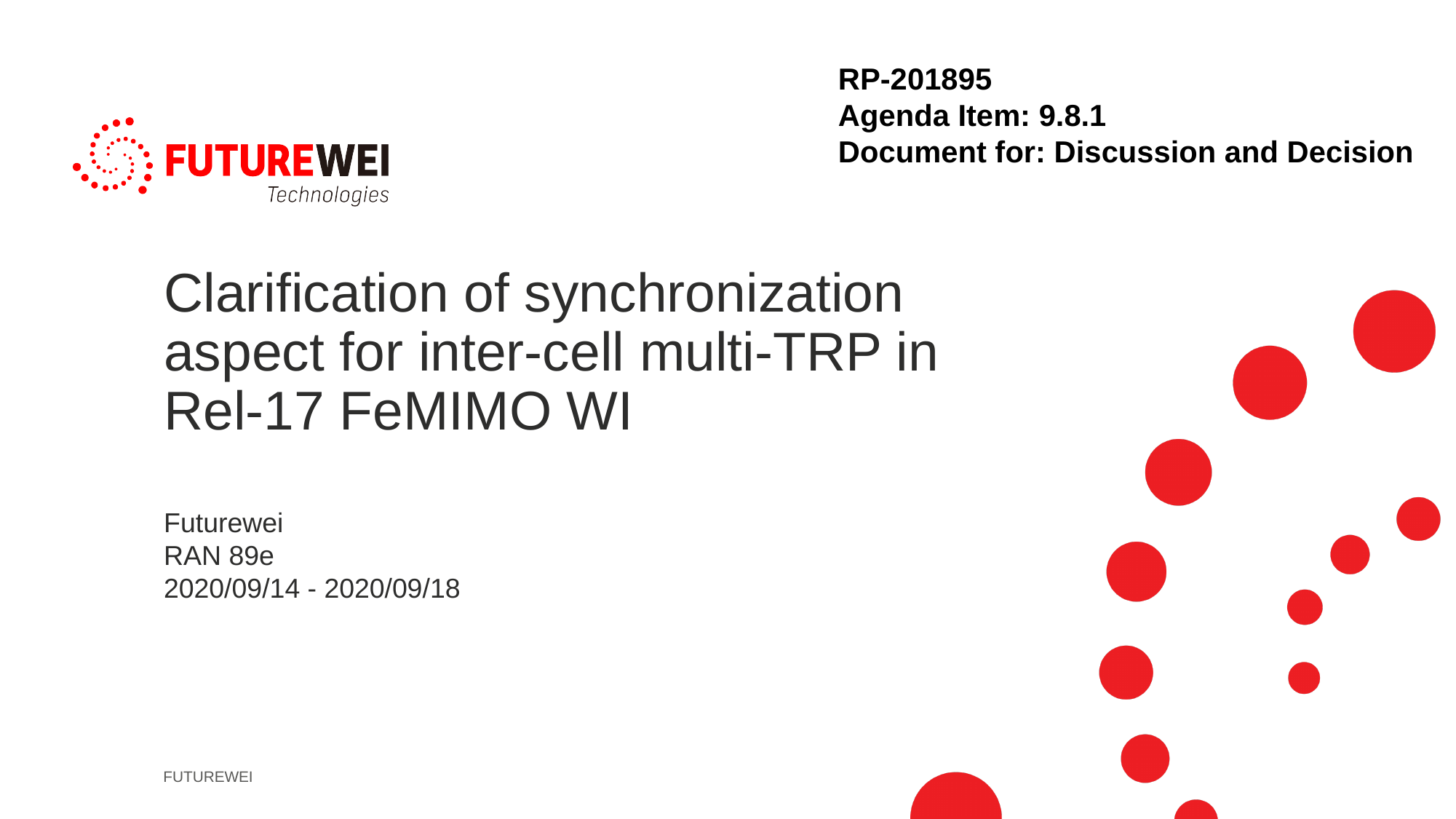

RP-201895
Agenda Item: 9.8.1
Document for: Discussion and Decision
# Clarification of synchronization aspect for inter-cell multi-TRP in Rel-17 FeMIMO WI
Futurewei
RAN 89e
2020/09/14 - 2020/09/18